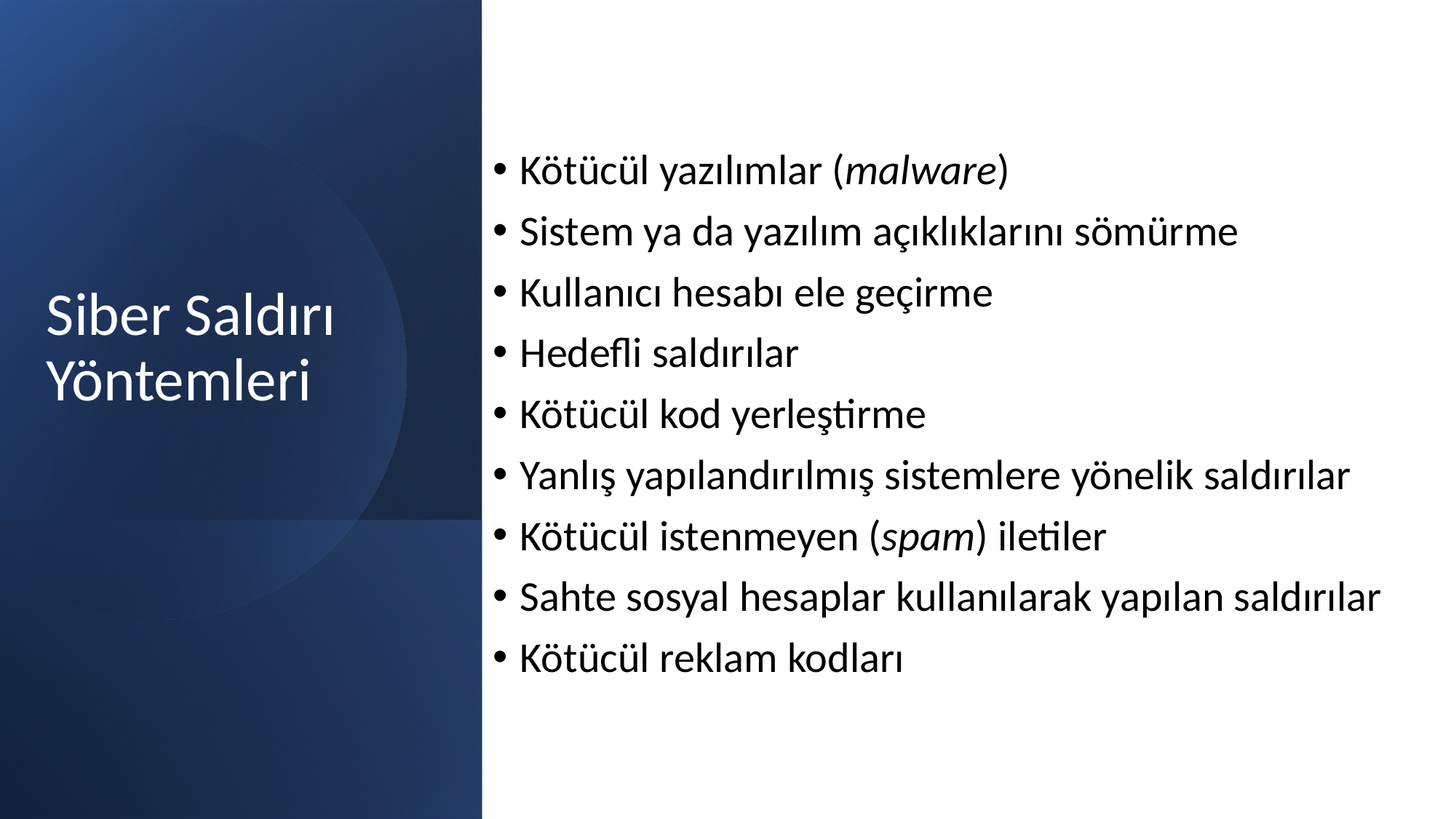

Kötücül yazılımlar (malware)
Sistem ya da yazılım açıklıklarını sömürme
Kullanıcı hesabı ele geçirme
Hedefli saldırılar
Kötücül kod yerleştirme
Yanlış yapılandırılmış sistemlere yönelik saldırılar
Kötücül istenmeyen (spam) iletiler
Sahte sosyal hesaplar kullanılarak yapılan saldırılar
Kötücül reklam kodları

# Siber Saldırı Yöntemleri